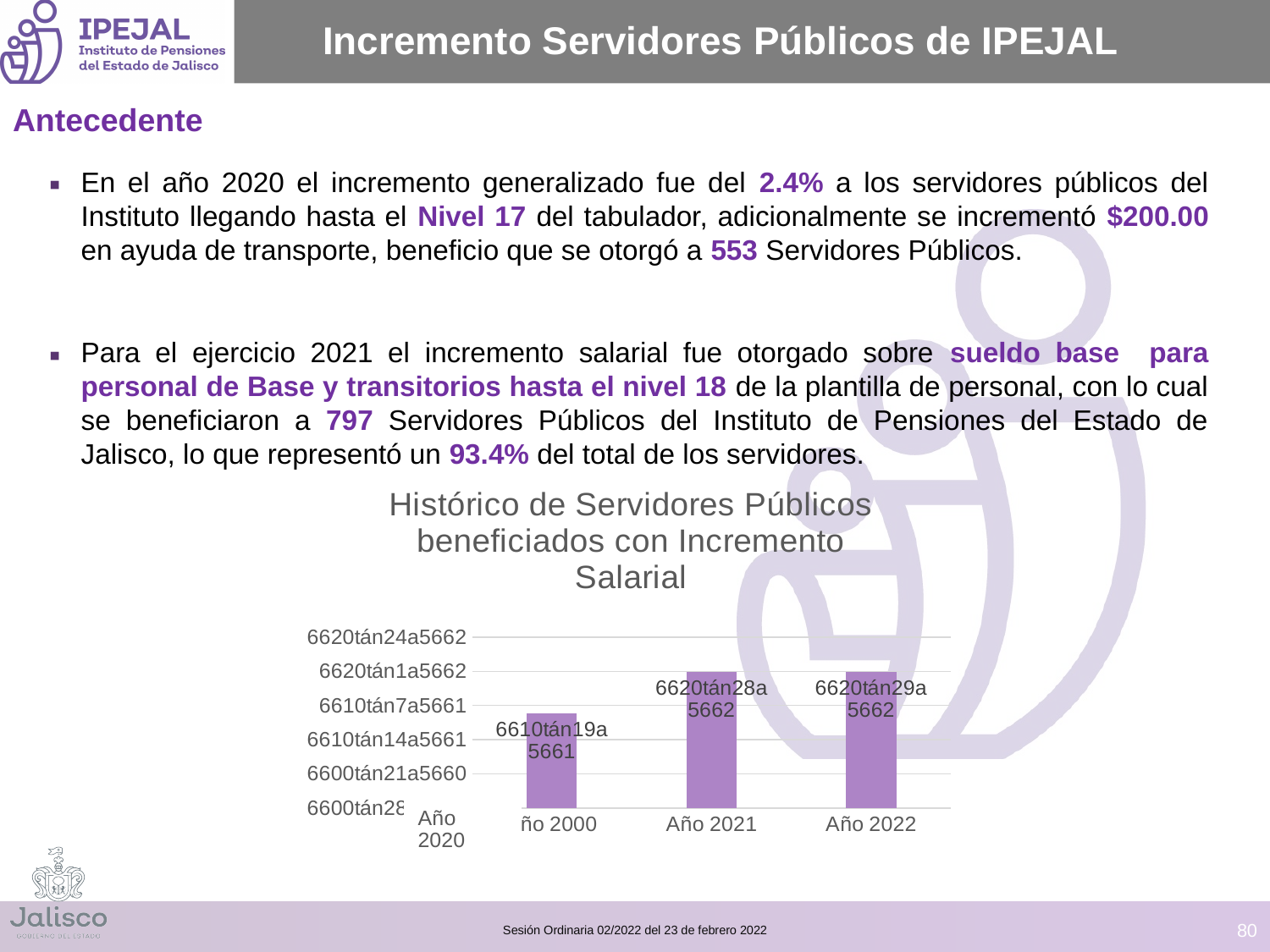

# Incremento Servidores Públicos de IPEJAL
Antecedente
En el año 2020 el incremento generalizado fue del 2.4% a los servidores públicos del Instituto llegando hasta el Nivel 17 del tabulador, adicionalmente se incrementó $200.00 en ayuda de transporte, beneficio que se otorgó a 553 Servidores Públicos.

Para el ejercicio 2021 el incremento salarial fue otorgado sobre sueldo base  para personal de Base y transitorios hasta el nivel 18 de la plantilla de personal, con lo cual se beneficiaron a 797 Servidores Públicos del Instituto de Pensiones del Estado de Jalisco, lo que representó un 93.4% del total de los servidores.

### Chart: Histórico de Servidores Públicos beneficiados con Incremento Salarial

| Category |  |
|---|---|
| Año 2000 | 553.0 |
| Año 2021 | 797.0 |
| Año 2022 | 798.0 |
80
Sesión Ordinaria 02/2022 del 23 de febrero 2022